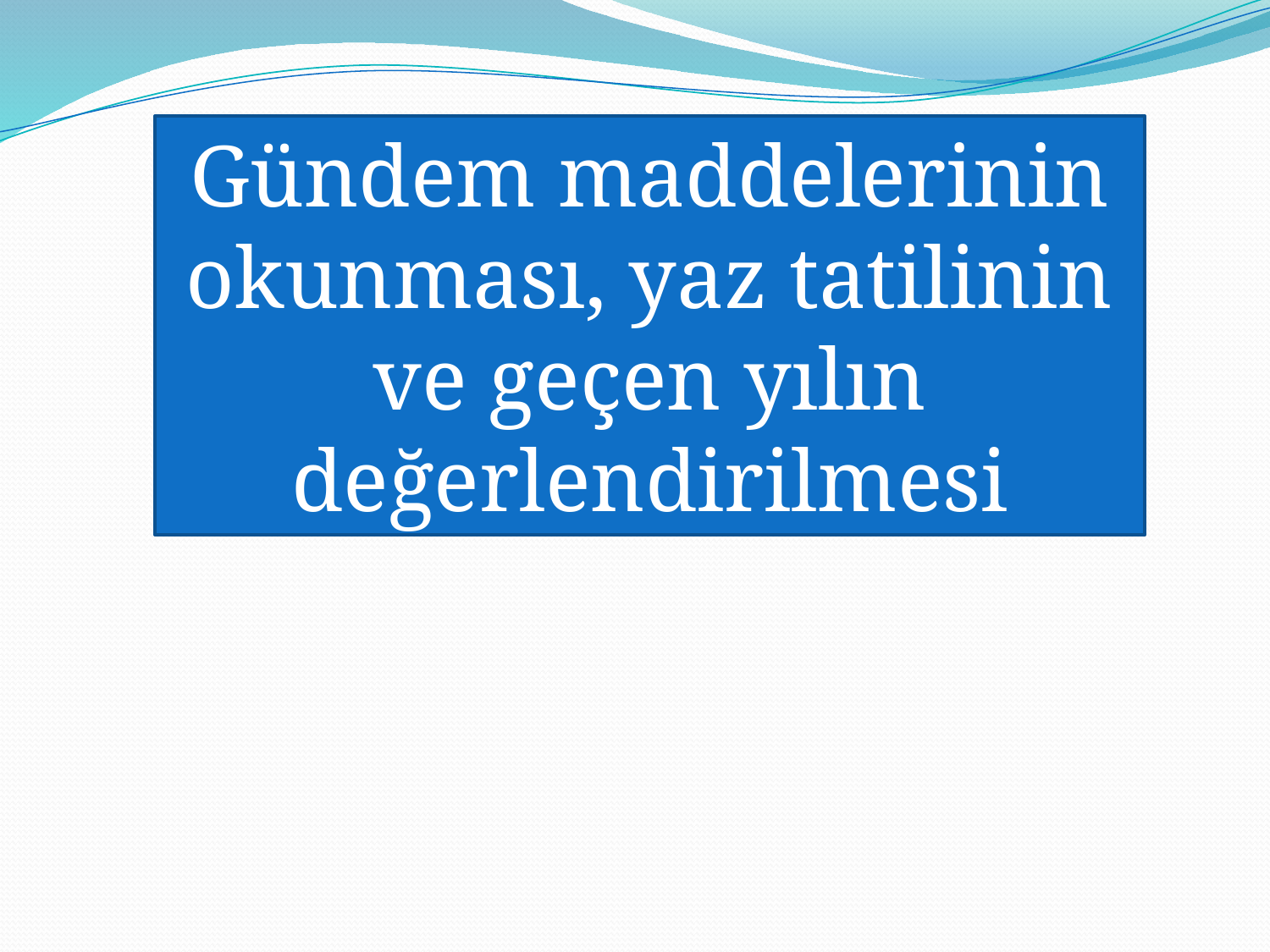

Gündem maddelerinin okunması, yaz tatilinin ve geçen yılın değerlendirilmesi